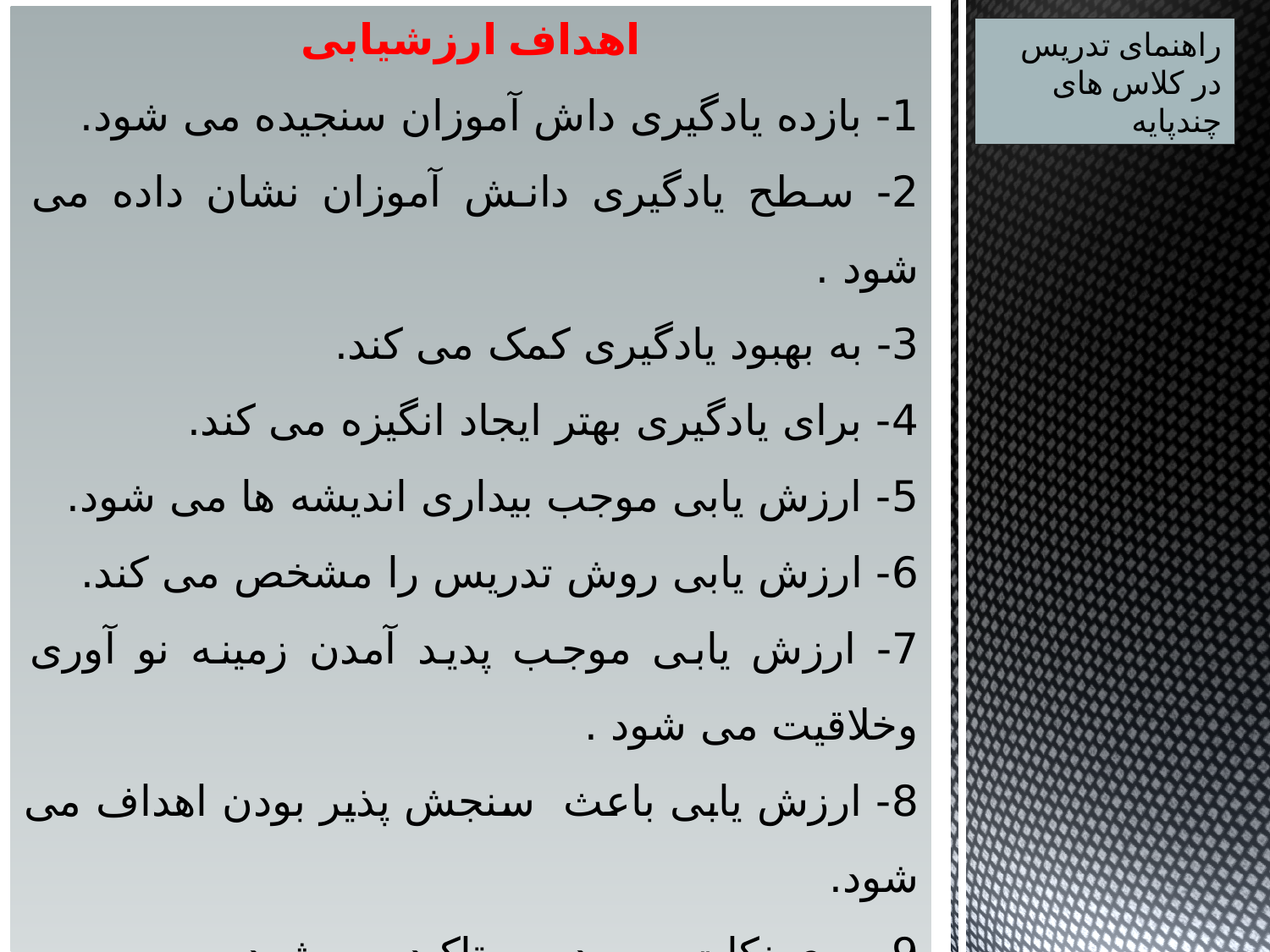

اهداف ارزشیابی
1- بازده یادگیری داش آموزان سنجیده می شود.
2- سطح یادگیری دانش آموزان نشان داده می شود .
3- به بهبود یادگیری کمک می کند.
4- برای یادگیری بهتر ایجاد انگیزه می کند.
5- ارزش یابی موجب بیداری اندیشه ها می شود.
6- ارزش یابی روش تدریس را مشخص می کند.
7- ارزش یابی موجب پدید آمدن زمینه نو آوری وخلاقیت می شود .
8- ارزش یابی باعث  سنجش پذیر بودن اهداف می شود.
9- روی نکات مهم درس تاکید می شود.
.
.
راهنمای تدریس در کلاس های چندپایه